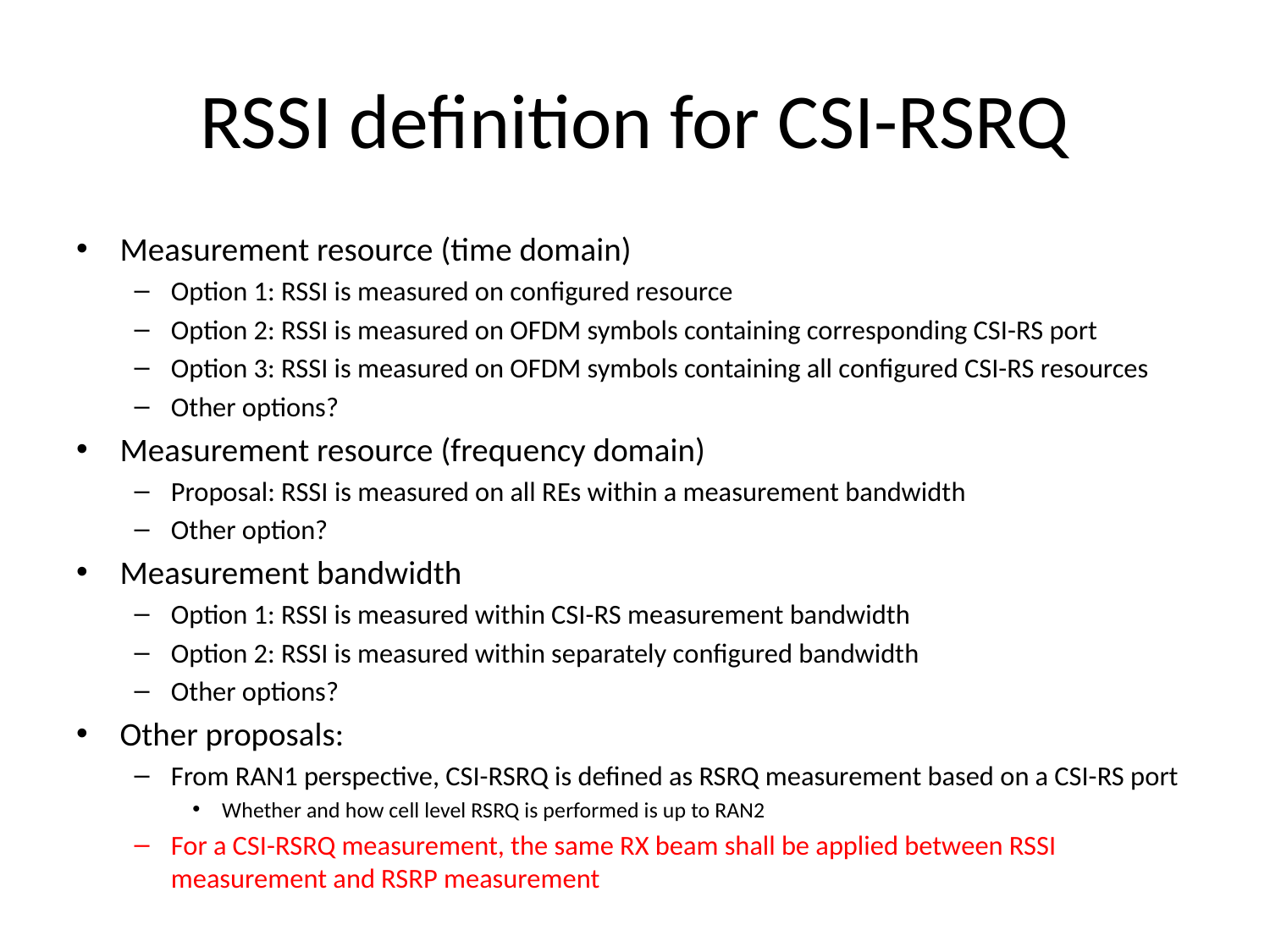

# RSSI definition for CSI-RSRQ
Measurement resource (time domain)
Option 1: RSSI is measured on configured resource
Option 2: RSSI is measured on OFDM symbols containing corresponding CSI-RS port
Option 3: RSSI is measured on OFDM symbols containing all configured CSI-RS resources
Other options?
Measurement resource (frequency domain)
Proposal: RSSI is measured on all REs within a measurement bandwidth
Other option?
Measurement bandwidth
Option 1: RSSI is measured within CSI-RS measurement bandwidth
Option 2: RSSI is measured within separately configured bandwidth
Other options?
Other proposals:
From RAN1 perspective, CSI-RSRQ is defined as RSRQ measurement based on a CSI-RS port
Whether and how cell level RSRQ is performed is up to RAN2
For a CSI-RSRQ measurement, the same RX beam shall be applied between RSSI measurement and RSRP measurement